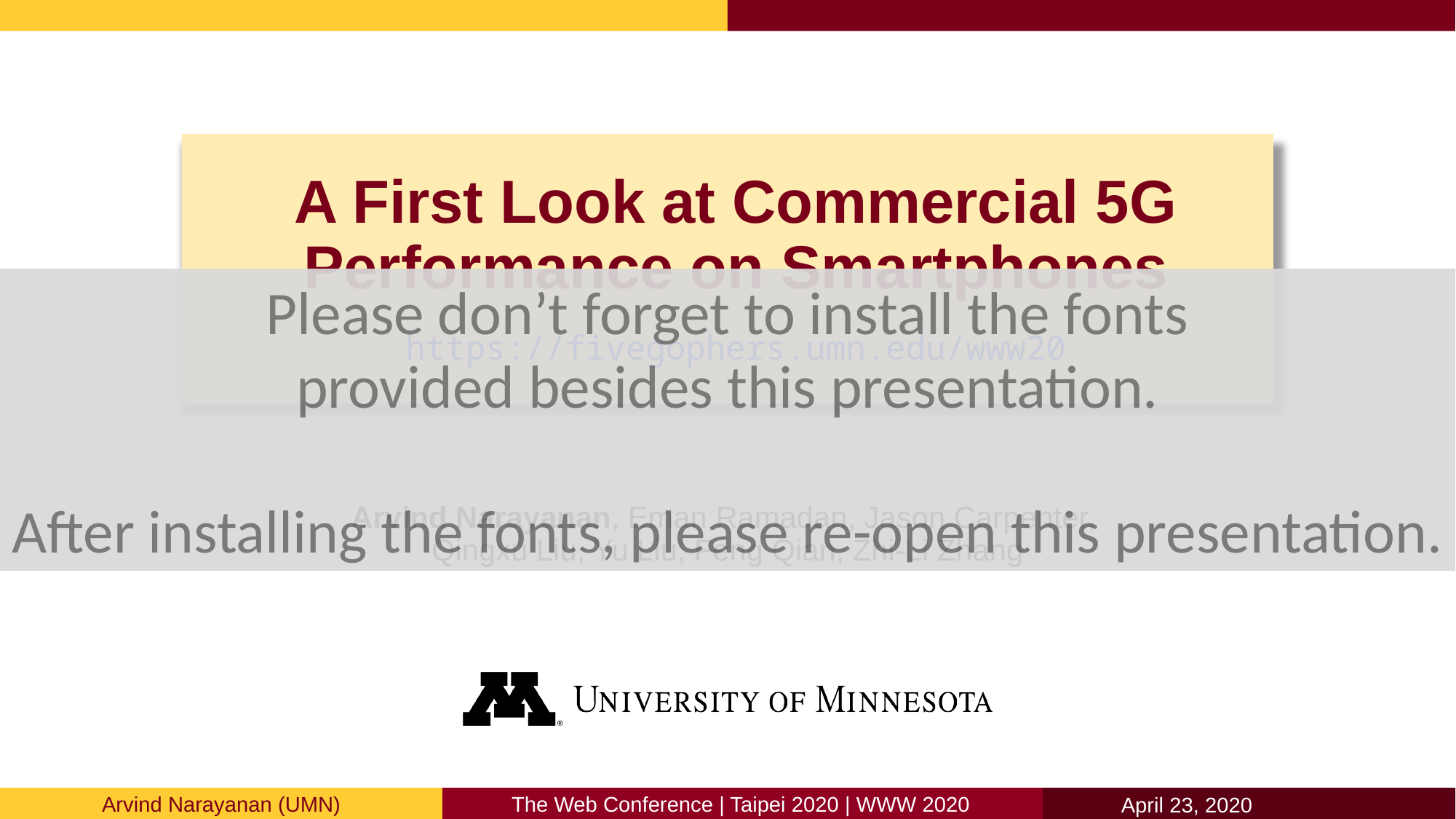

# A First Look at Commercial 5G Performance on Smartphones https://fivegophers.umn.edu/www20
Please don’t forget to install the fonts
provided besides this presentation.

After installing the fonts, please re-open this presentation.
Arvind Narayanan, Eman Ramadan, Jason Carpenter,
Qingxu Liu, Yu Liu, Feng Qian, Zhi-Li Zhang
The Web Conference | Taipei 2020 | WWW 2020